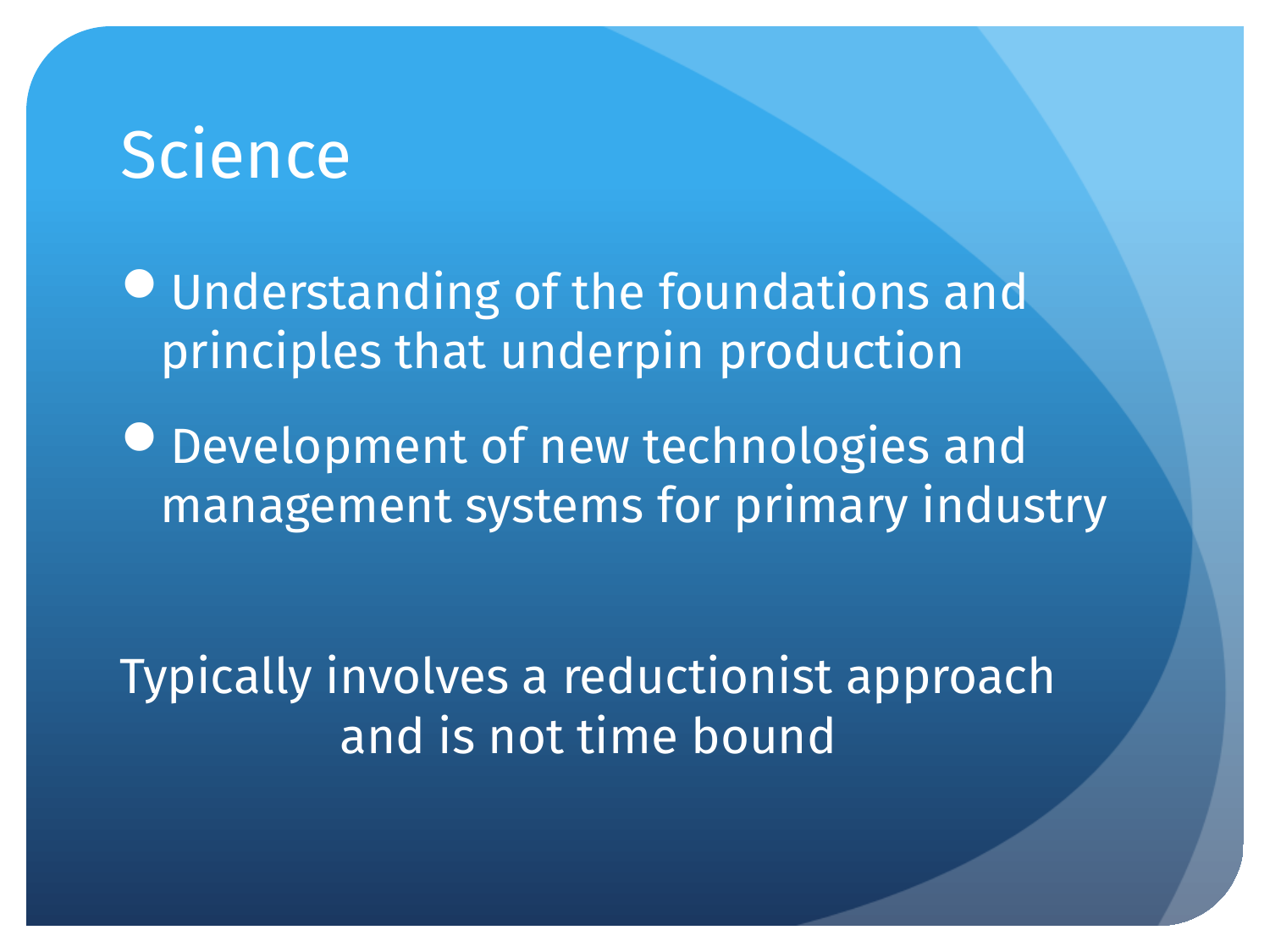

# Science
Understanding of the foundations and principles that underpin production
Development of new technologies and management systems for primary industry
Typically involves a reductionist approach and is not time bound